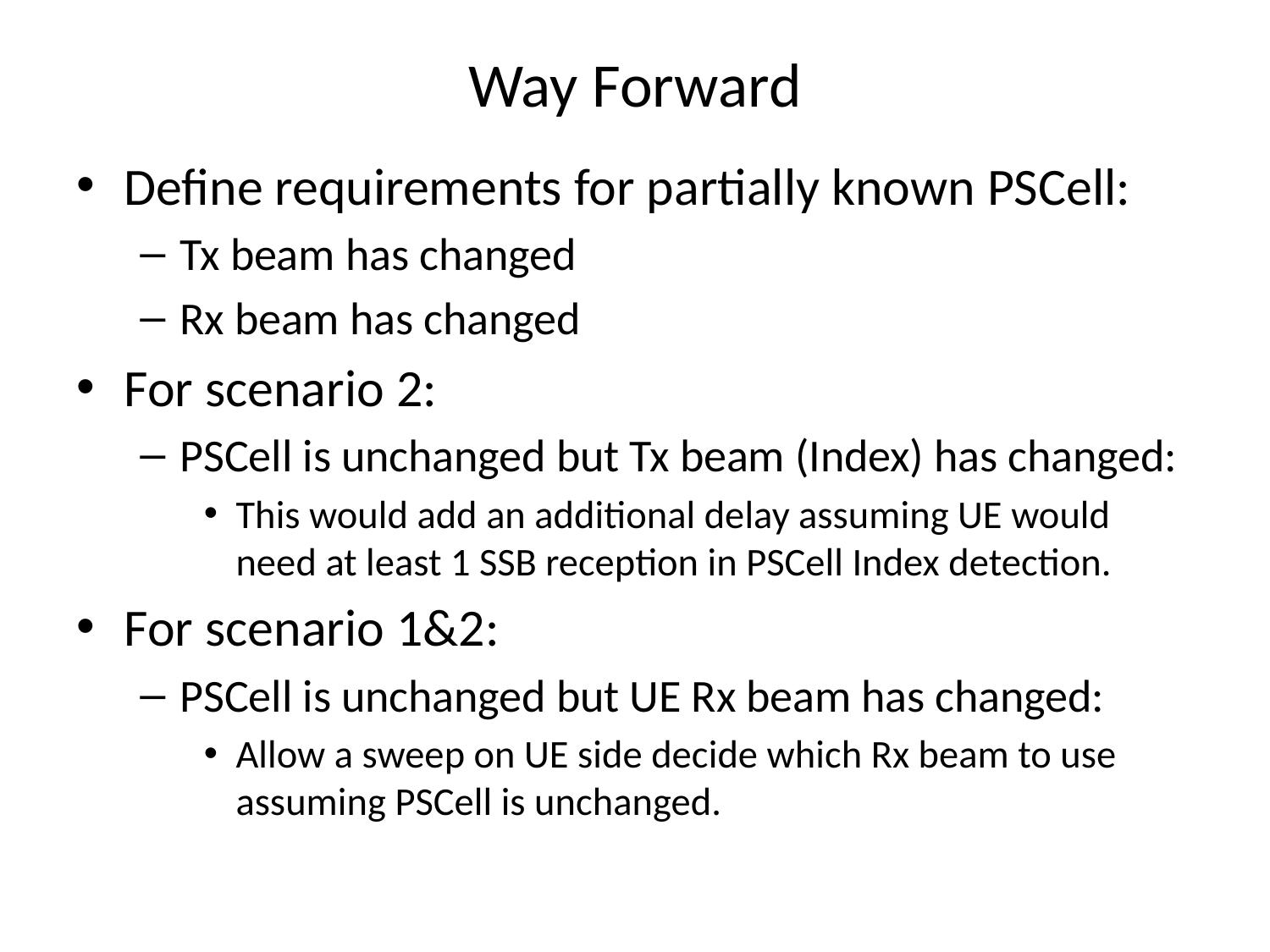

# Way Forward
Define requirements for partially known PSCell:
Tx beam has changed
Rx beam has changed
For scenario 2:
PSCell is unchanged but Tx beam (Index) has changed:
This would add an additional delay assuming UE would need at least 1 SSB reception in PSCell Index detection.
For scenario 1&2:
PSCell is unchanged but UE Rx beam has changed:
Allow a sweep on UE side decide which Rx beam to use assuming PSCell is unchanged.